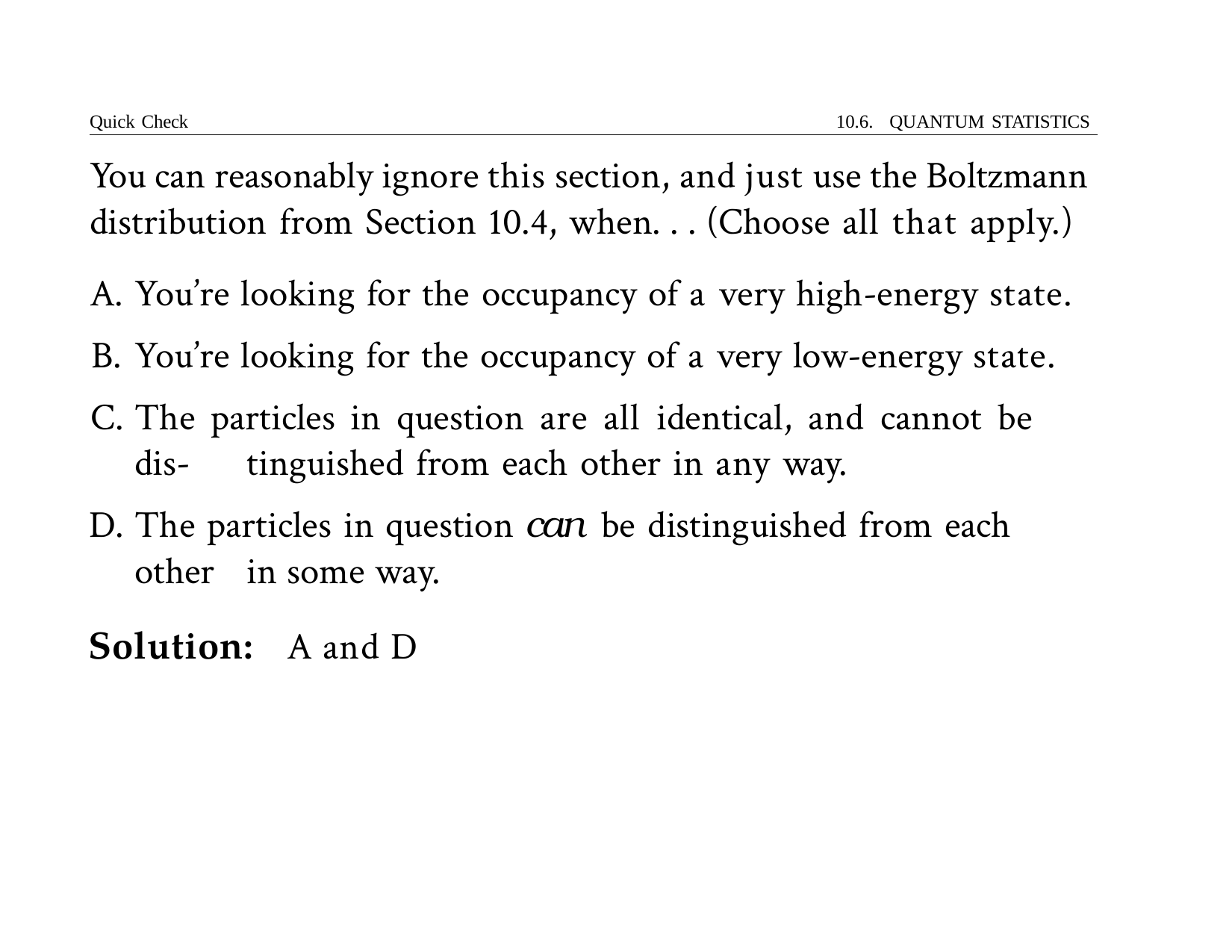

Quick Check	10.6.  QUANTUM STATISTICS

# You can reasonably ignore this section, and just use the Boltzmann distribution from Section 10.4, when. . . (Choose all that apply.)
You’re looking for the occupancy of a very high-energy state.
You’re looking for the occupancy of a very low-energy state.
The particles in question are all identical, and cannot be dis- 	tinguished from each other in any way.
The particles in question can be distinguished from each other 	in some way.
Solution:	A and D